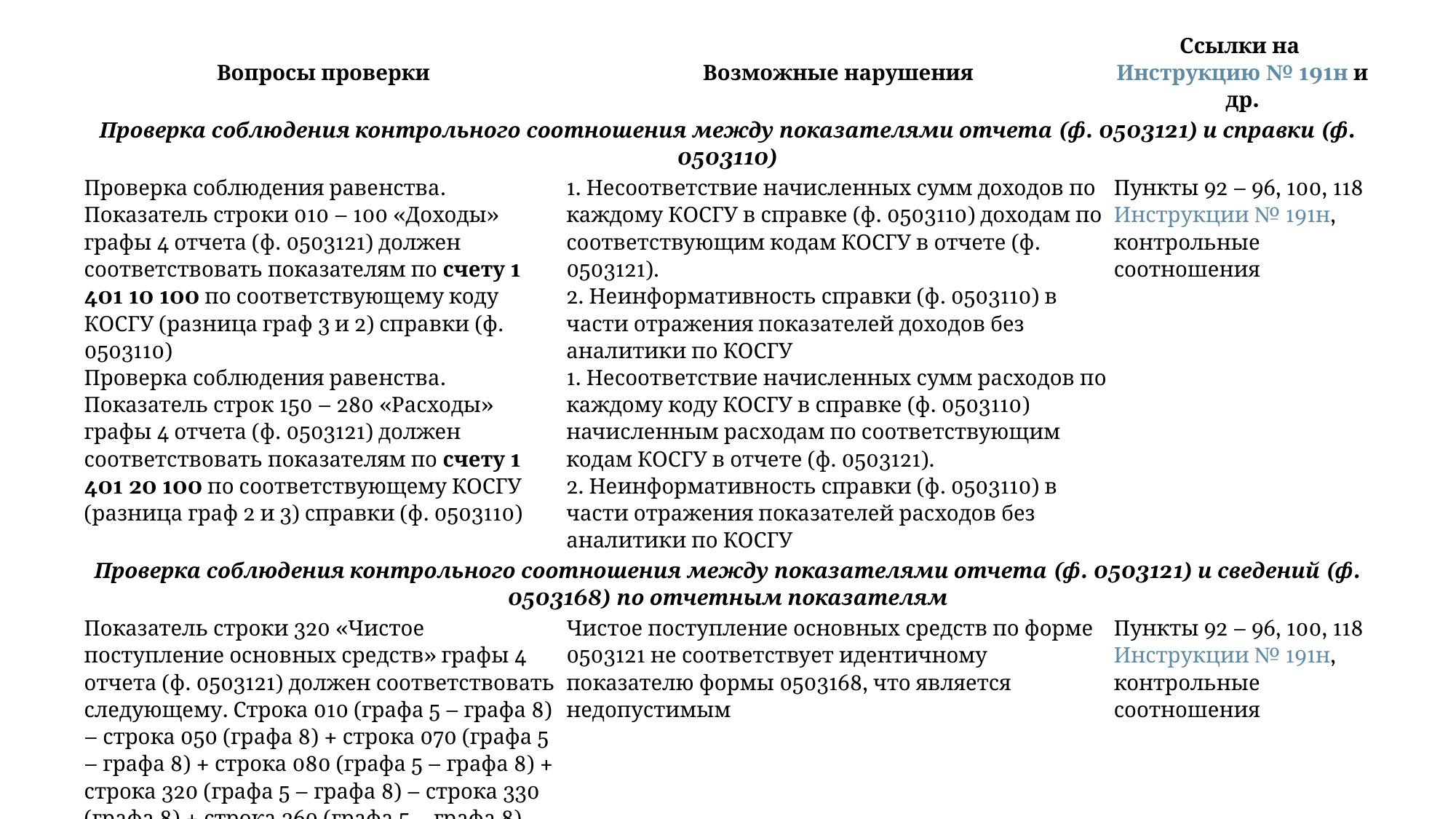

| Вопросы проверки | Возможные нарушения | Ссылки на Инструкцию № 191н и др. |
| --- | --- | --- |
| Проверка соблюдения контрольного соотношения между показателями отчета (ф. 0503121) и справки (ф. 0503110) |  |  |
| Проверка соблюдения равенства. Показатель строки 010 – 100 «Доходы» графы 4 отчета (ф. 0503121) должен соответствовать показателям по счету 1 401 10 100 по соответствующему коду КОСГУ (разница граф 3 и 2) справки (ф. 0503110) Проверка соблюдения равенства. Показатель строк 150 – 280 «Расходы» графы 4 отчета (ф. 0503121) должен соответствовать показателям по счету 1 401 20 100 по соответствующему КОСГУ (разница граф 2 и 3) справки (ф. 0503110) | 1. Несоответствие начисленных сумм доходов по каждому КОСГУ в справке (ф. 0503110) доходам по соответствующим кодам КОСГУ в отчете (ф. 0503121). 2. Неинформативность справки (ф. 0503110) в части отражения показателей доходов без аналитики по КОСГУ 1. Несоответствие начисленных сумм расходов по каждому коду КОСГУ в справке (ф. 0503110) начисленным расходам по соответствующим кодам КОСГУ в отчете (ф. 0503121). 2. Неинформативность справки (ф. 0503110) в части отражения показателей расходов без аналитики по КОСГУ | Пункты 92 – 96, 100, 118 Инструкции № 191н, контрольные соотношения |
| Проверка соблюдения контрольного соотношения между показателями отчета (ф. 0503121) и сведений (ф. 0503168) по отчетным показателям |  |  |
| Показатель строки 320 «Чистое поступление основных средств» графы 4 отчета (ф. 0503121) должен соответствовать следующему. Строка 010 (графа 5 – графа 8) – строка 050 (графа 8) + строка 070 (графа 5 – графа 8) + строка 080 (графа 5 – графа 8) + строка 320 (графа 5 – графа 8) – строка 330 (графа 8) + строка 360 (графа 5 – графа 8) – строка 370 (графа 8) + строка 380 (графа 5 – графа 8) | Чистое поступление основных средств по форме 0503121 не соответствует идентичному показателю формы 0503168, что является недопустимым | Пункты 92 – 96, 100, 118 Инструкции № 191н, контрольные соотношения |